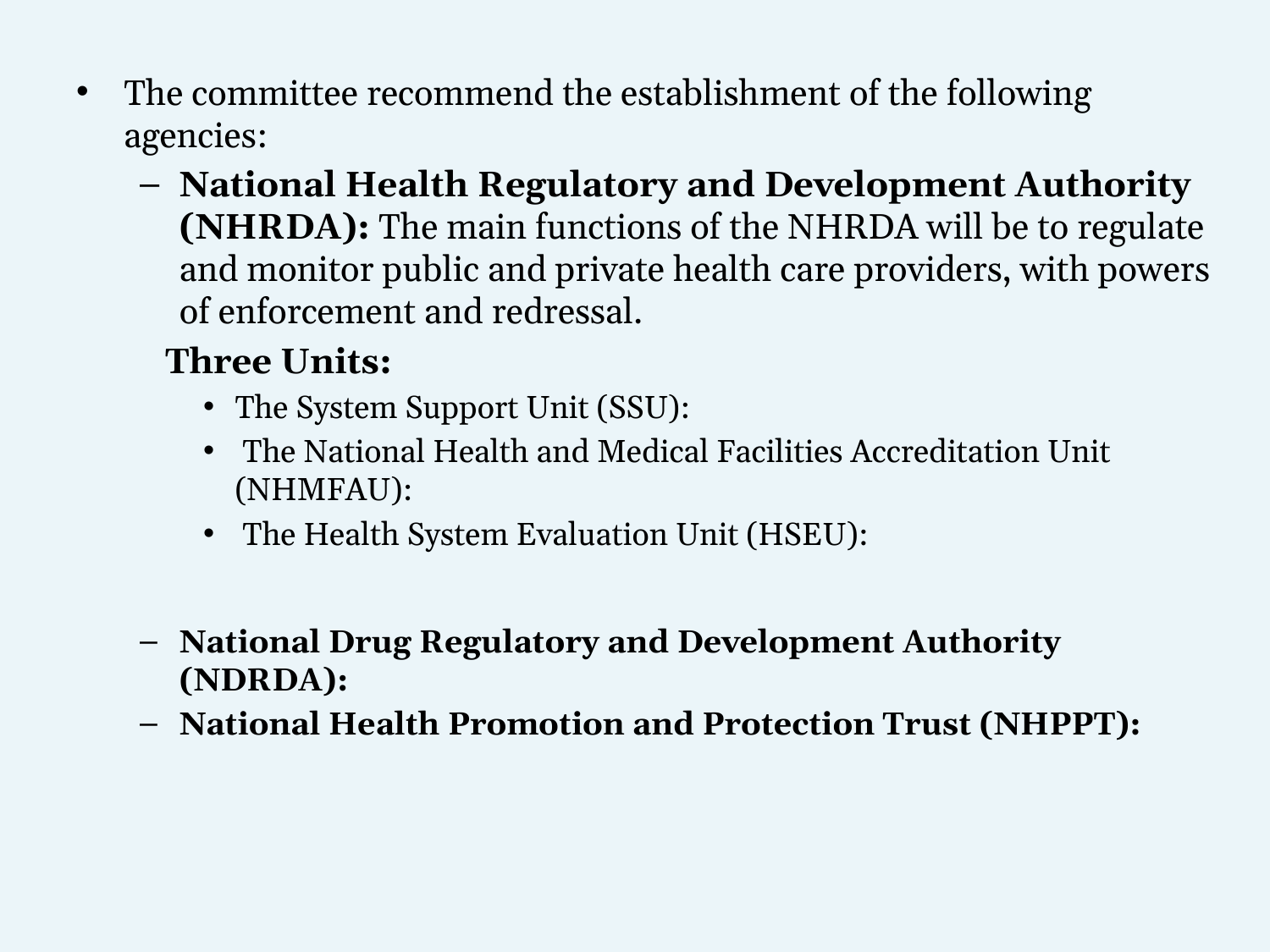

The committee recommend the establishment of the following agencies:
National Health Regulatory and Development Authority (NHRDA): The main functions of the NHRDA will be to regulate and monitor public and private health care providers, with powers of enforcement and redressal.
          Three Units:
The System Support Unit (SSU):
 The National Health and Medical Facilities Accreditation Unit (NHMFAU):
 The Health System Evaluation Unit (HSEU):

National Drug Regulatory and Development Authority (NDRDA):
National Health Promotion and Protection Trust (NHPPT):